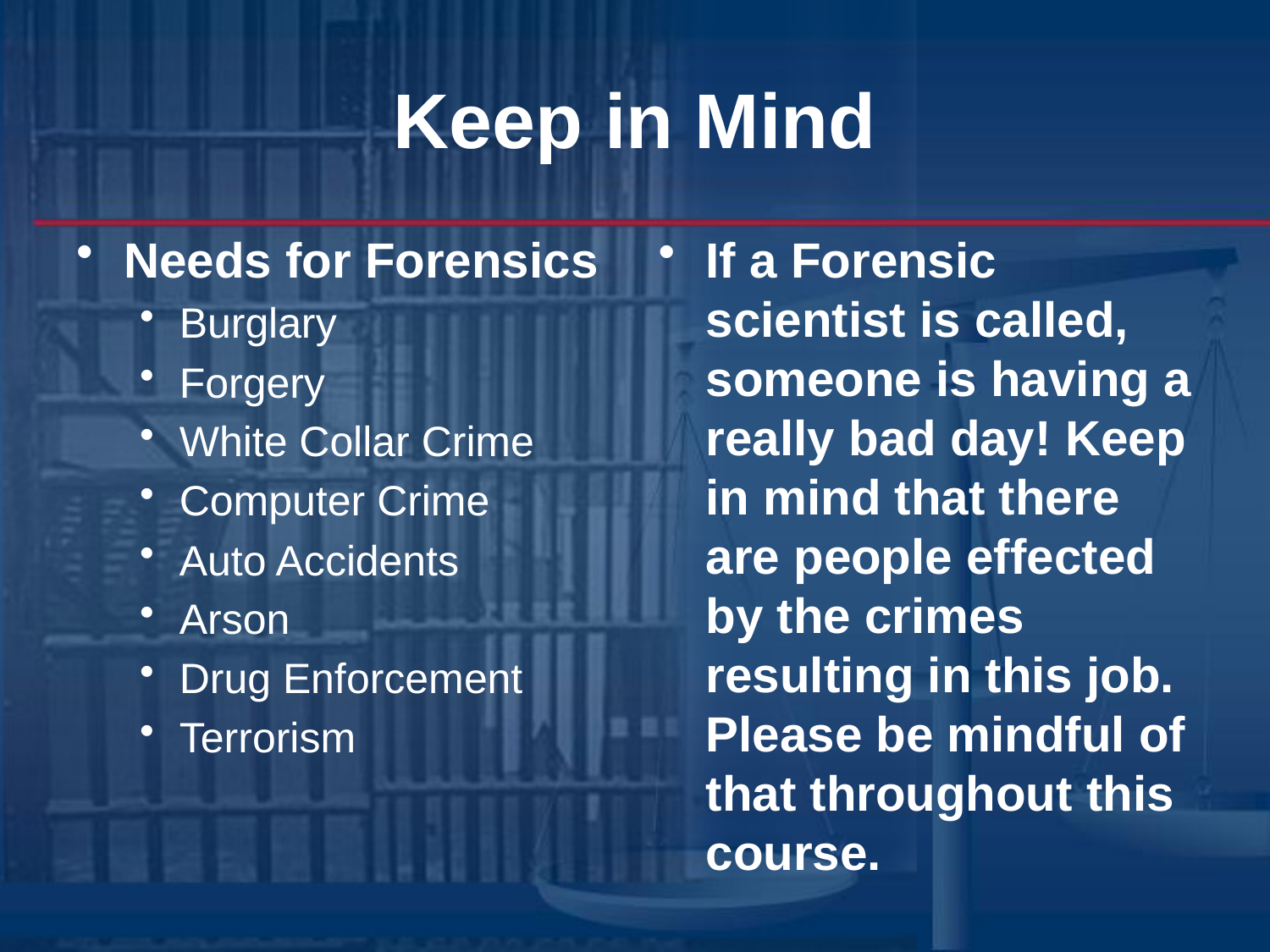

# Keep in Mind
Needs for Forensics
Burglary
Forgery
White Collar Crime
Computer Crime
Auto Accidents
Arson
Drug Enforcement
Terrorism
If a Forensic scientist is called, someone is having a really bad day! Keep in mind that there are people effected by the crimes resulting in this job. Please be mindful of that throughout this course.